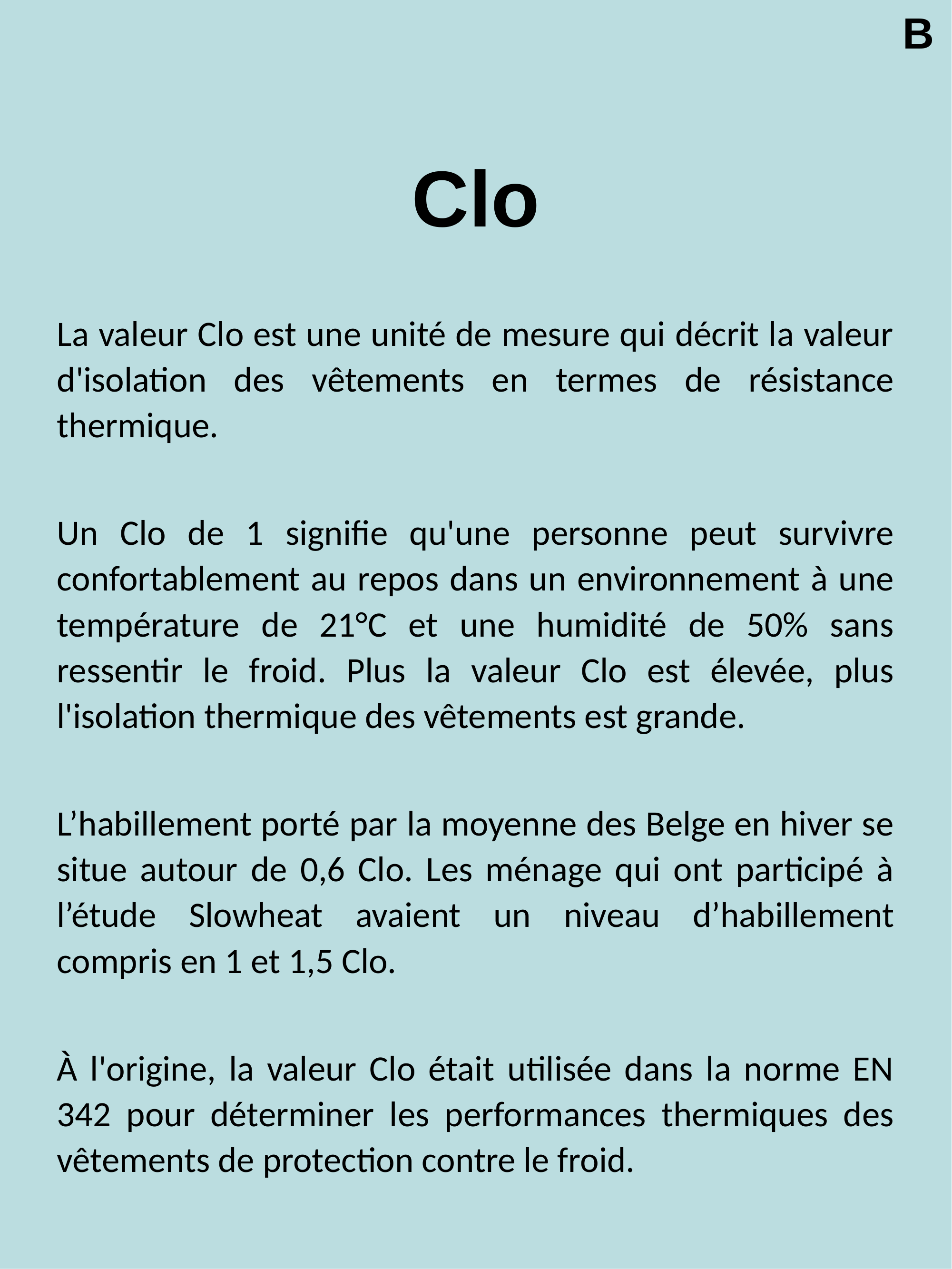

B
Clo
La valeur Clo est une unité de mesure qui décrit la valeur d'isolation des vêtements en termes de résistance thermique.

Un Clo de 1 signifie qu'une personne peut survivre confortablement au repos dans un environnement à une température de 21°C et une humidité de 50% sans ressentir le froid. Plus la valeur Clo est élevée, plus l'isolation thermique des vêtements est grande.

L’habillement porté par la moyenne des Belge en hiver se situe autour de 0,6 Clo. Les ménage qui ont participé à l’étude Slowheat avaient un niveau d’habillement compris en 1 et 1,5 Clo.

À l'origine, la valeur Clo était utilisée dans la norme EN 342 pour déterminer les performances thermiques des vêtements de protection contre le froid.